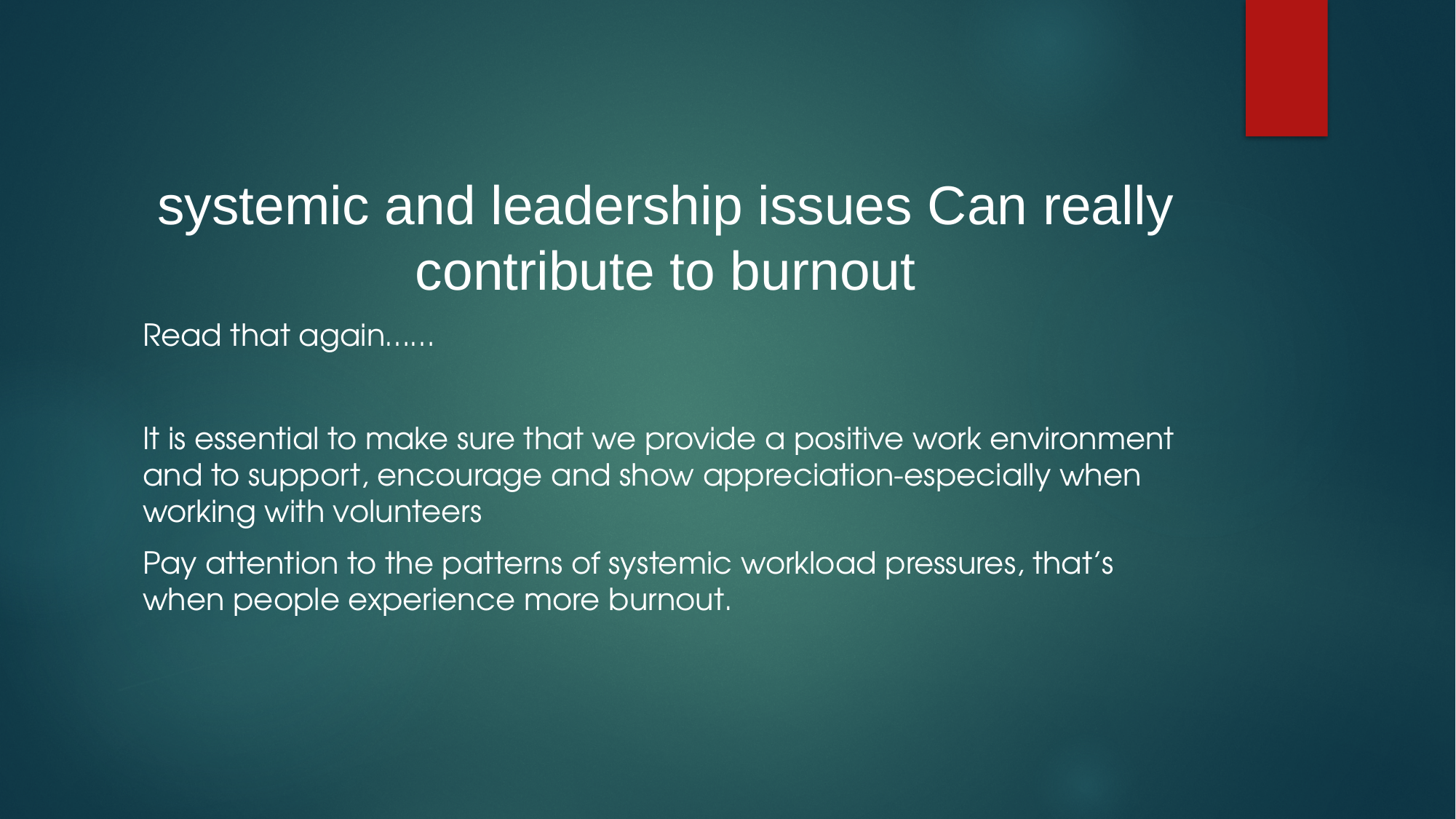

#
systemic and leadership issues Can really contribute to burnout
Read that again……

It is essential to make sure that we provide a positive work environment and to support, encourage and show appreciation-especially when working with volunteers
Pay attention to the patterns of systemic workload pressures, that’s when people experience more burnout.